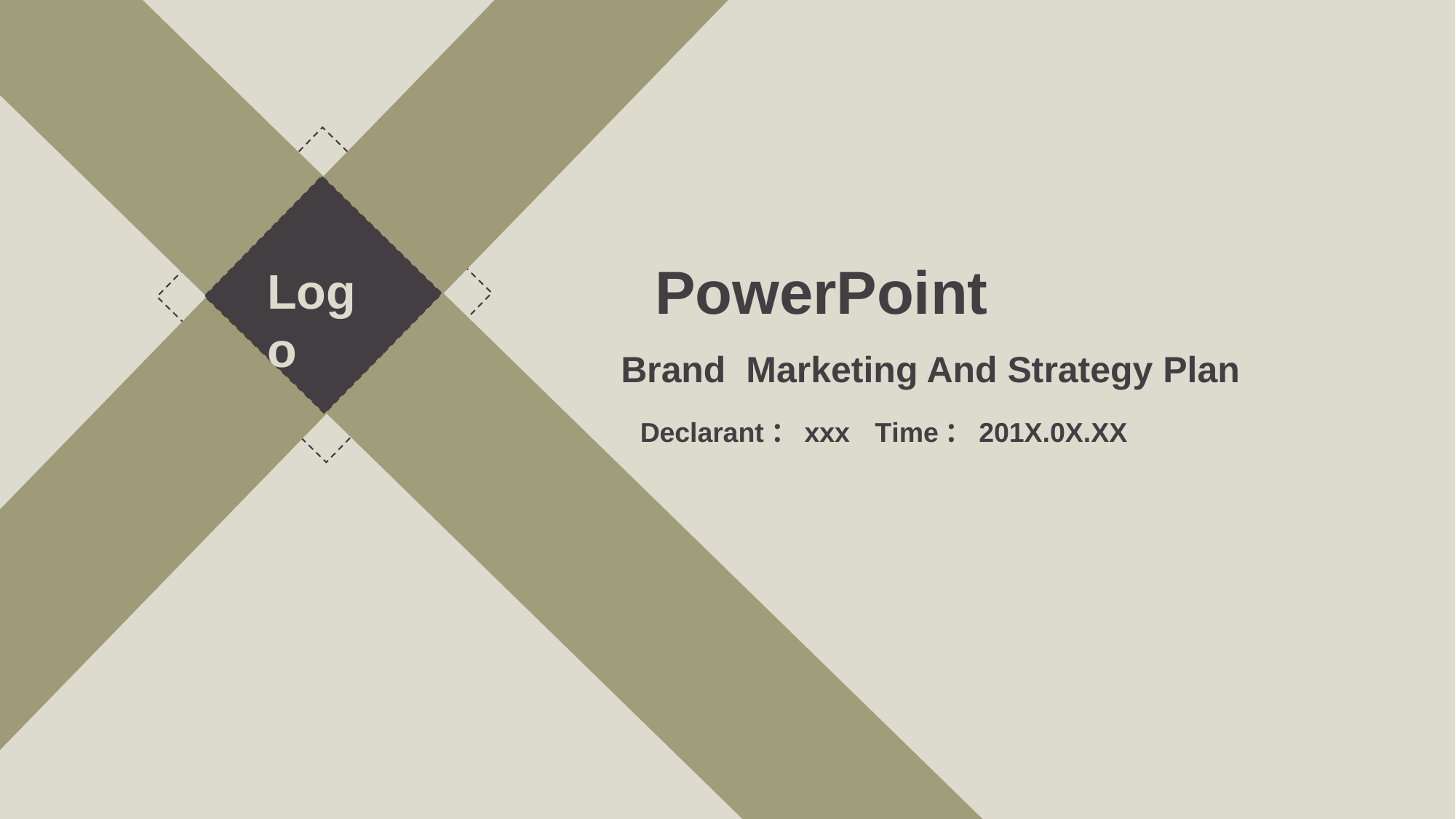

PowerPoint
Logo
Brand  Marketing And Strategy Plan
Declarant：xxx
Time：201X.0X.XX